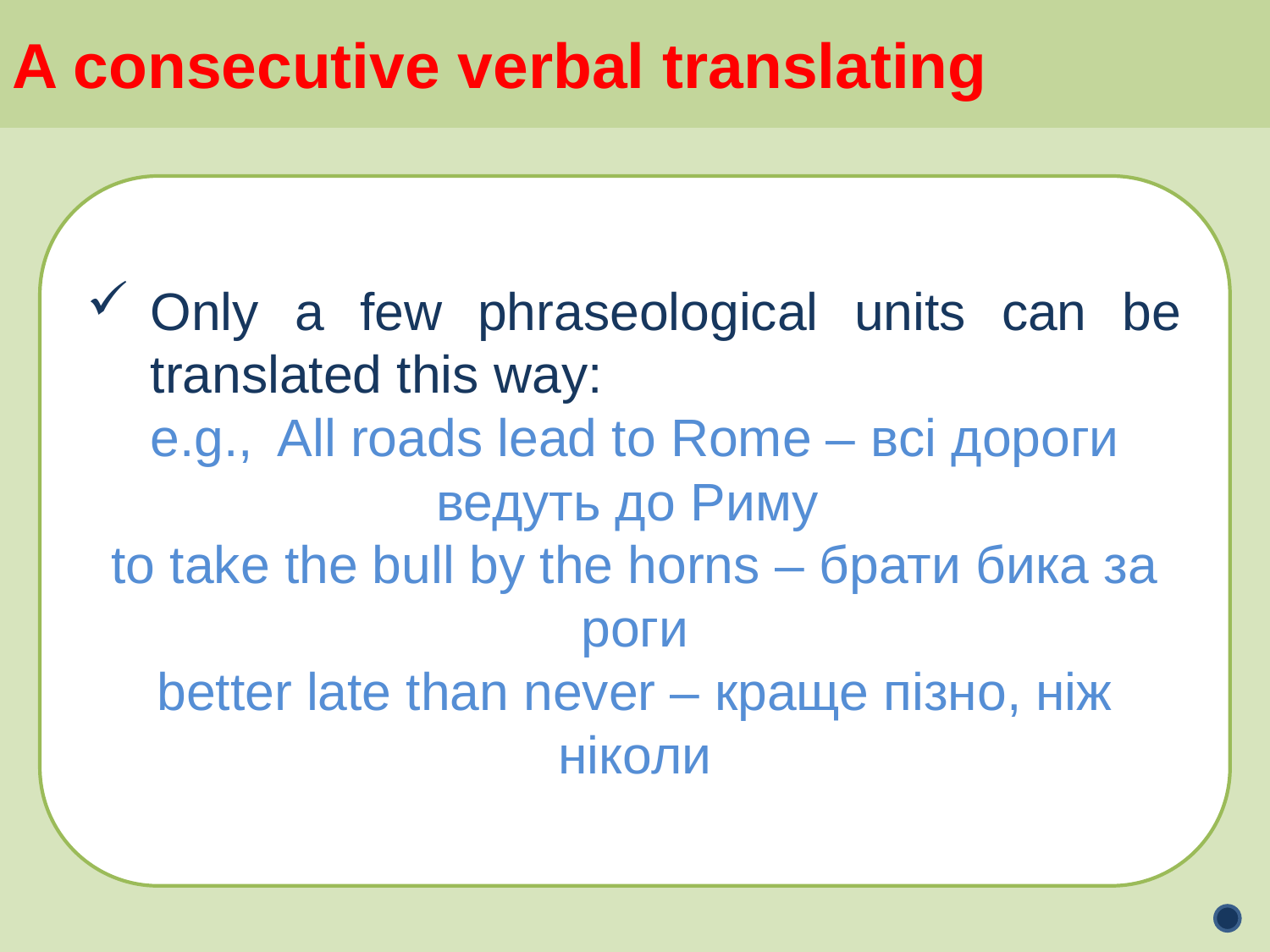

A consecutive verbal translating
Only a few phraseological units can be translated this way:
e.g., 	All roads lead to Rome – всі дороги ведуть до Риму
to take the bull by the horns – брати бика за роги
better late than never – краще пізно, ніж ніколи